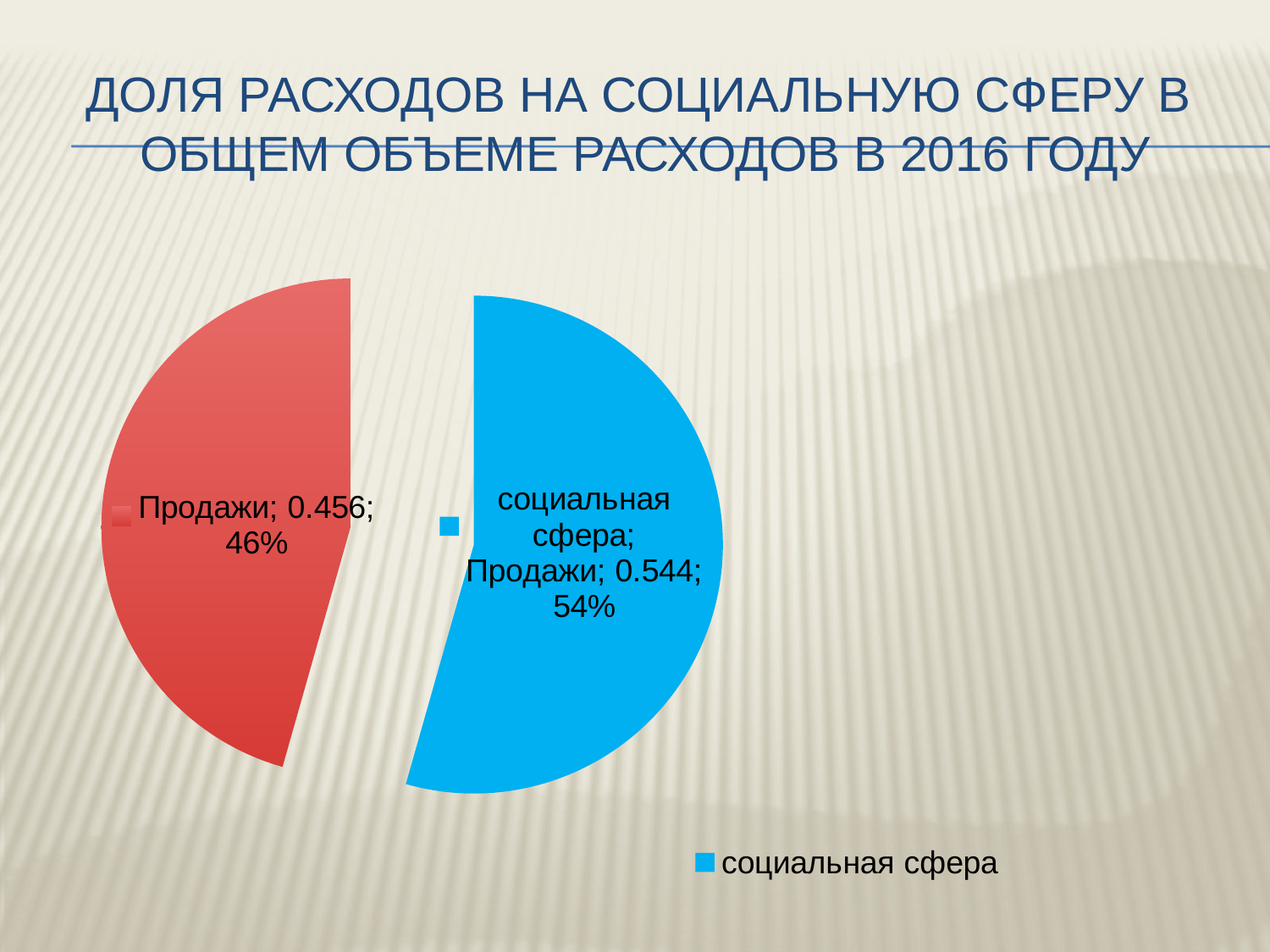

# Доля расходов на социальную сферу в общем объеме расходов в 2016 году

### Chart

| Category | Продажи |
|---|---|
| социальная сфера | 0.544 |